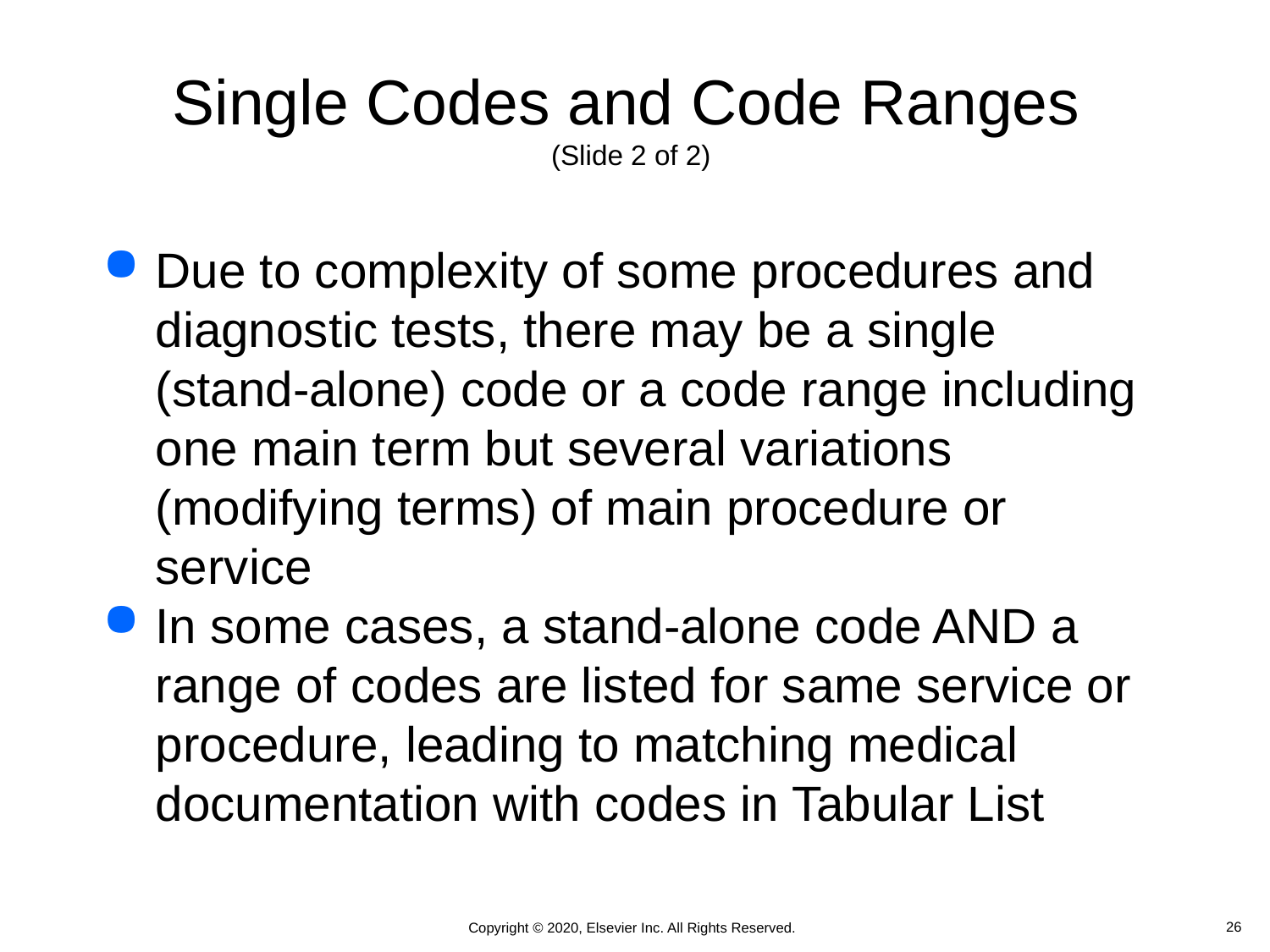

# Single Codes and Code Ranges (Slide 2 of 2)
Due to complexity of some procedures and diagnostic tests, there may be a single (stand-alone) code or a code range including one main term but several variations (modifying terms) of main procedure or service
In some cases, a stand-alone code AND a range of codes are listed for same service or procedure, leading to matching medical documentation with codes in Tabular List
 26